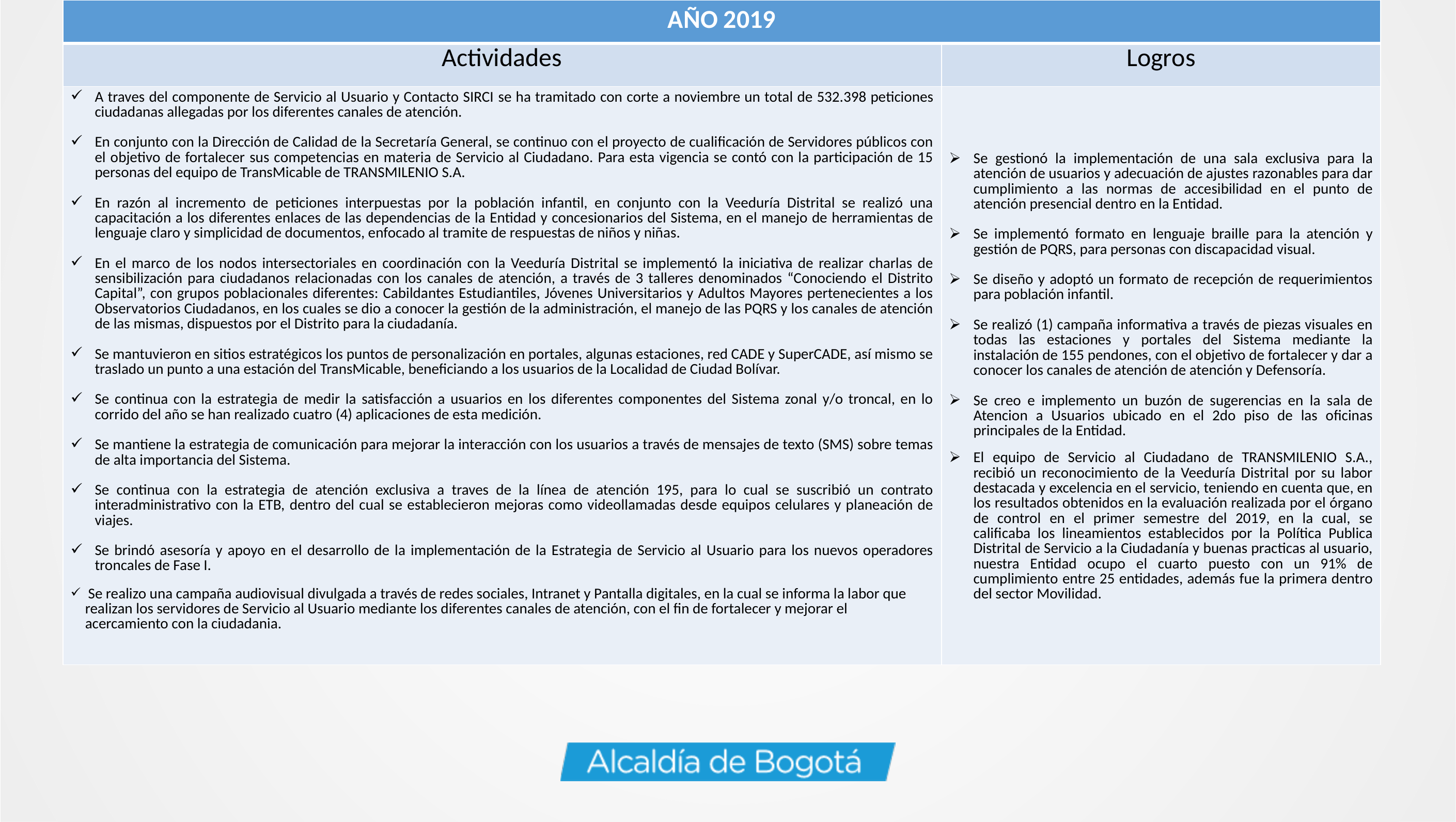

| AÑO 2019 |  |
| --- | --- |
| Actividades | Logros |
| A traves del componente de Servicio al Usuario y Contacto SIRCI se ha tramitado con corte a noviembre un total de 532.398 peticiones ciudadanas allegadas por los diferentes canales de atención. En conjunto con la Dirección de Calidad de la Secretaría General, se continuo con el proyecto de cualificación de Servidores públicos con el objetivo de fortalecer sus competencias en materia de Servicio al Ciudadano. Para esta vigencia se contó con la participación de 15 personas del equipo de TransMicable de TRANSMILENIO S.A.   En razón al incremento de peticiones interpuestas por la población infantil, en conjunto con la Veeduría Distrital se realizó una capacitación a los diferentes enlaces de las dependencias de la Entidad y concesionarios del Sistema, en el manejo de herramientas de lenguaje claro y simplicidad de documentos, enfocado al tramite de respuestas de niños y niñas. En el marco de los nodos intersectoriales en coordinación con la Veeduría Distrital se implementó la iniciativa de realizar charlas de sensibilización para ciudadanos relacionadas con los canales de atención, a través de 3 talleres denominados “Conociendo el Distrito Capital”, con grupos poblacionales diferentes: Cabildantes Estudiantiles, Jóvenes Universitarios y Adultos Mayores pertenecientes a los Observatorios Ciudadanos, en los cuales se dio a conocer la gestión de la administración, el manejo de las PQRS y los canales de atención de las mismas, dispuestos por el Distrito para la ciudadanía. Se mantuvieron en sitios estratégicos los puntos de personalización en portales, algunas estaciones, red CADE y SuperCADE, así mismo se traslado un punto a una estación del TransMicable, beneficiando a los usuarios de la Localidad de Ciudad Bolívar. Se continua con la estrategia de medir la satisfacción a usuarios en los diferentes componentes del Sistema zonal y/o troncal, en lo corrido del año se han realizado cuatro (4) aplicaciones de esta medición. Se mantiene la estrategia de comunicación para mejorar la interacción con los usuarios a través de mensajes de texto (SMS) sobre temas de alta importancia del Sistema. Se continua con la estrategia de atención exclusiva a traves de la línea de atención 195, para lo cual se suscribió un contrato interadministrativo con la ETB, dentro del cual se establecieron mejoras como videollamadas desde equipos celulares y planeación de viajes. Se brindó asesoría y apoyo en el desarrollo de la implementación de la Estrategia de Servicio al Usuario para los nuevos operadores troncales de Fase I. Se realizo una campaña audiovisual divulgada a través de redes sociales, Intranet y Pantalla digitales, en la cual se informa la labor que realizan los servidores de Servicio al Usuario mediante los diferentes canales de atención, con el fin de fortalecer y mejorar el acercamiento con la ciudadania. | Se gestionó la implementación de una sala exclusiva para la atención de usuarios y adecuación de ajustes razonables para dar cumplimiento a las normas de accesibilidad en el punto de atención presencial dentro en la Entidad. Se implementó formato en lenguaje braille para la atención y gestión de PQRS, para personas con discapacidad visual. Se diseño y adoptó un formato de recepción de requerimientos para población infantil. Se realizó (1) campaña informativa a través de piezas visuales en todas las estaciones y portales del Sistema mediante la instalación de 155 pendones, con el objetivo de fortalecer y dar a conocer los canales de atención de atención y Defensoría. Se creo e implemento un buzón de sugerencias en la sala de Atencion a Usuarios ubicado en el 2do piso de las oficinas principales de la Entidad. El equipo de Servicio al Ciudadano de TRANSMILENIO S.A., recibió un reconocimiento de la Veeduría Distrital por su labor destacada y excelencia en el servicio, teniendo en cuenta que, en los resultados obtenidos en la evaluación realizada por el órgano de control en el primer semestre del 2019, en la cual, se calificaba los lineamientos establecidos por la Política Publica Distrital de Servicio a la Ciudadanía y buenas practicas al usuario, nuestra Entidad ocupo el cuarto puesto con un 91% de cumplimiento entre 25 entidades, además fue la primera dentro del sector Movilidad. |